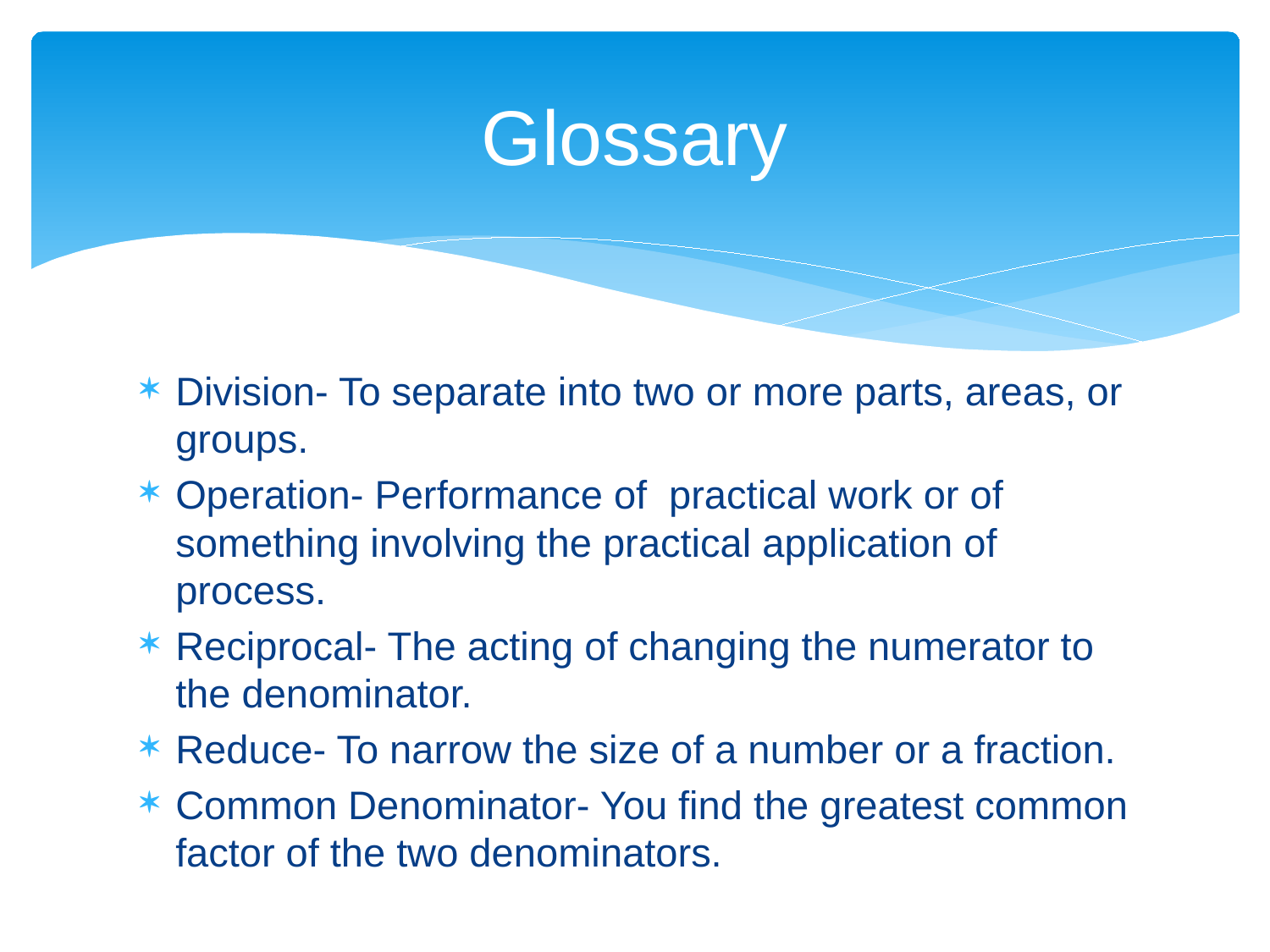

# Glossary
Division- To separate into two or more parts, areas, or groups.
Operation- Performance of  practical work or of something involving the practical application of process.
Reciprocal- The acting of changing the numerator to the denominator.
Reduce- To narrow the size of a number or a fraction.
Common Denominator- You find the greatest common factor of the two denominators.